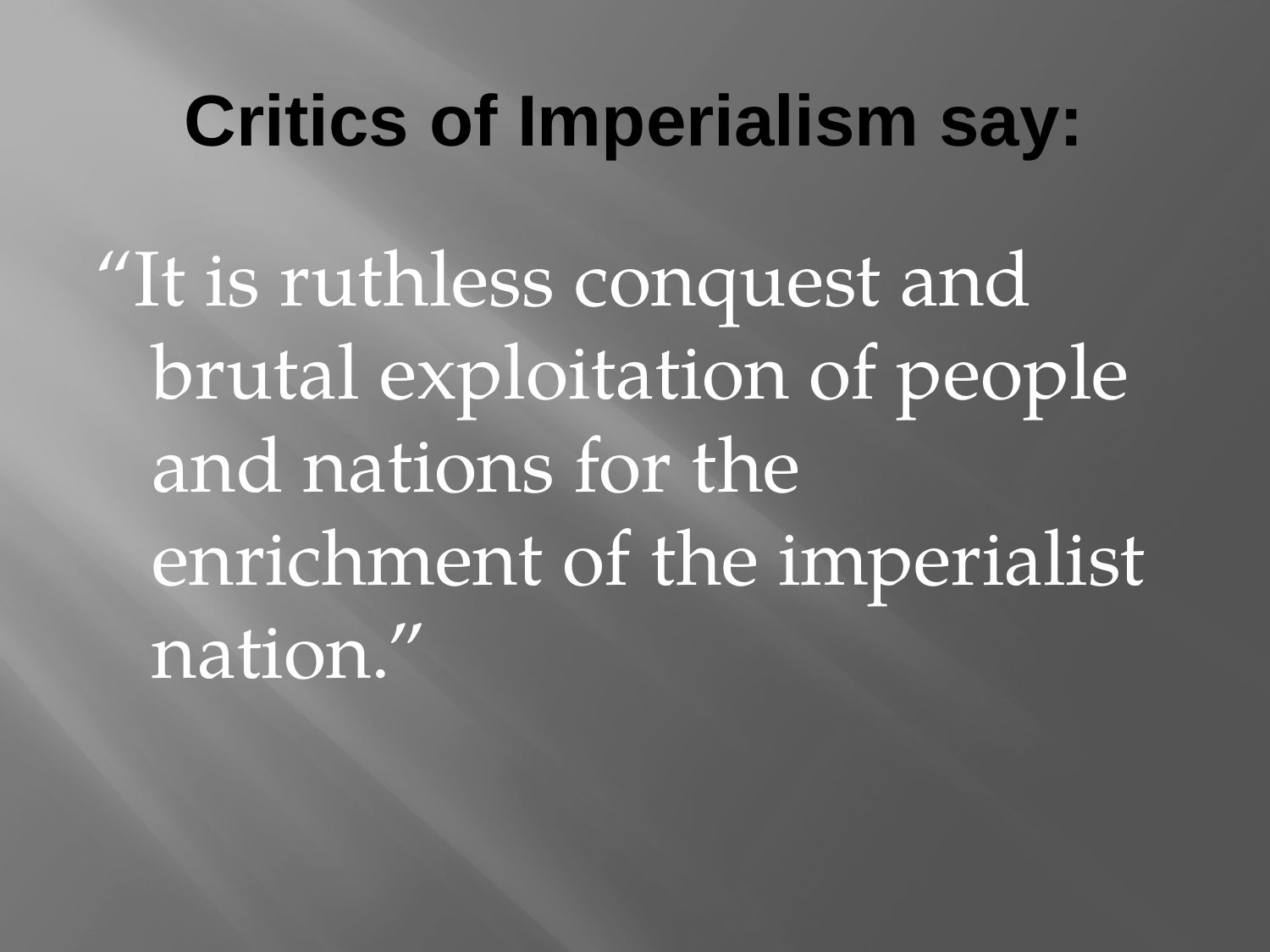

# Critics of Imperialism say:
“It is ruthless conquest and brutal exploitation of people and nations for the enrichment of the imperialist nation.”